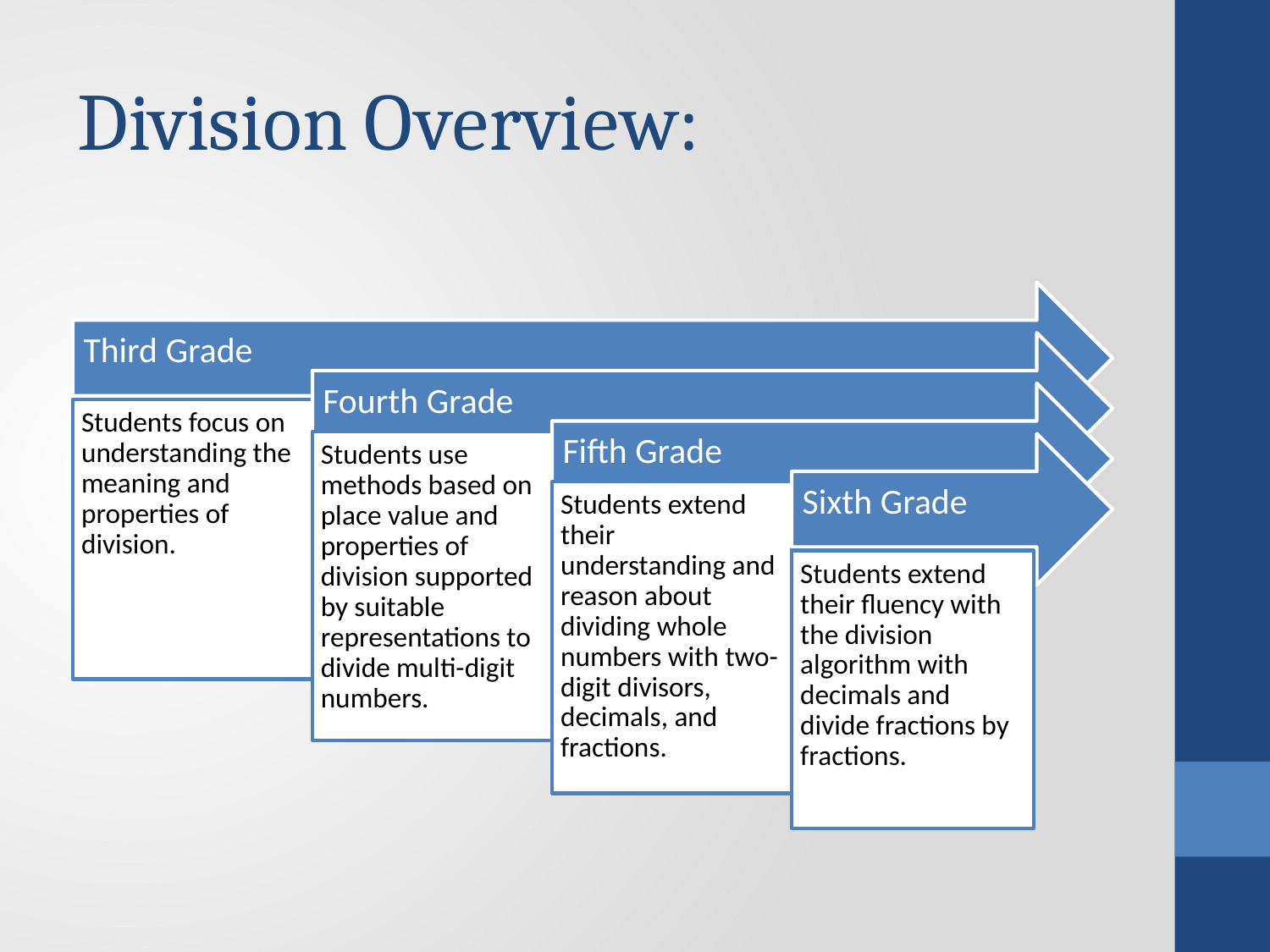

# Division Overview:
Third Grade
Students focus on understanding the meaning and properties of division.
Fourth Grade
Students use methods based on place value and properties of division supported by suitable representations to divide multi-digit numbers.
Fifth Grade
Students extend their understanding and reason about dividing whole numbers with two-digit divisors, decimals, and fractions.

Sixth Grade
Students extend their fluency with the division algorithm with decimals and divide fractions by fractions.